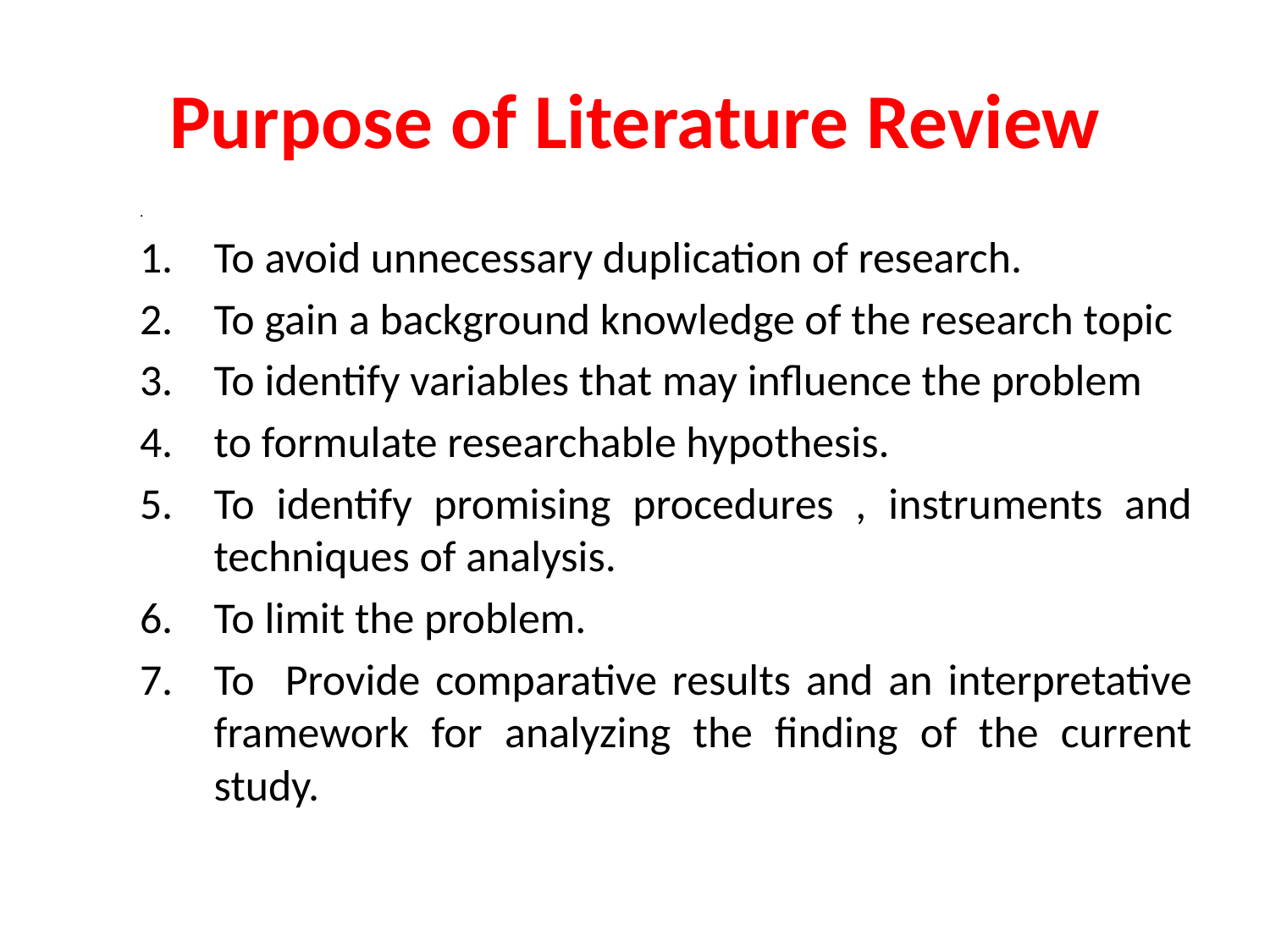

# Purpose of Literature Review
.
To avoid unnecessary duplication of research.
To gain a background knowledge of the research topic
To identify variables that may influence the problem
to formulate researchable hypothesis.
To identify promising procedures , instruments and techniques of analysis.
To limit the problem.
To  Provide comparative results and an interpretative framework for analyzing the finding of the current study.